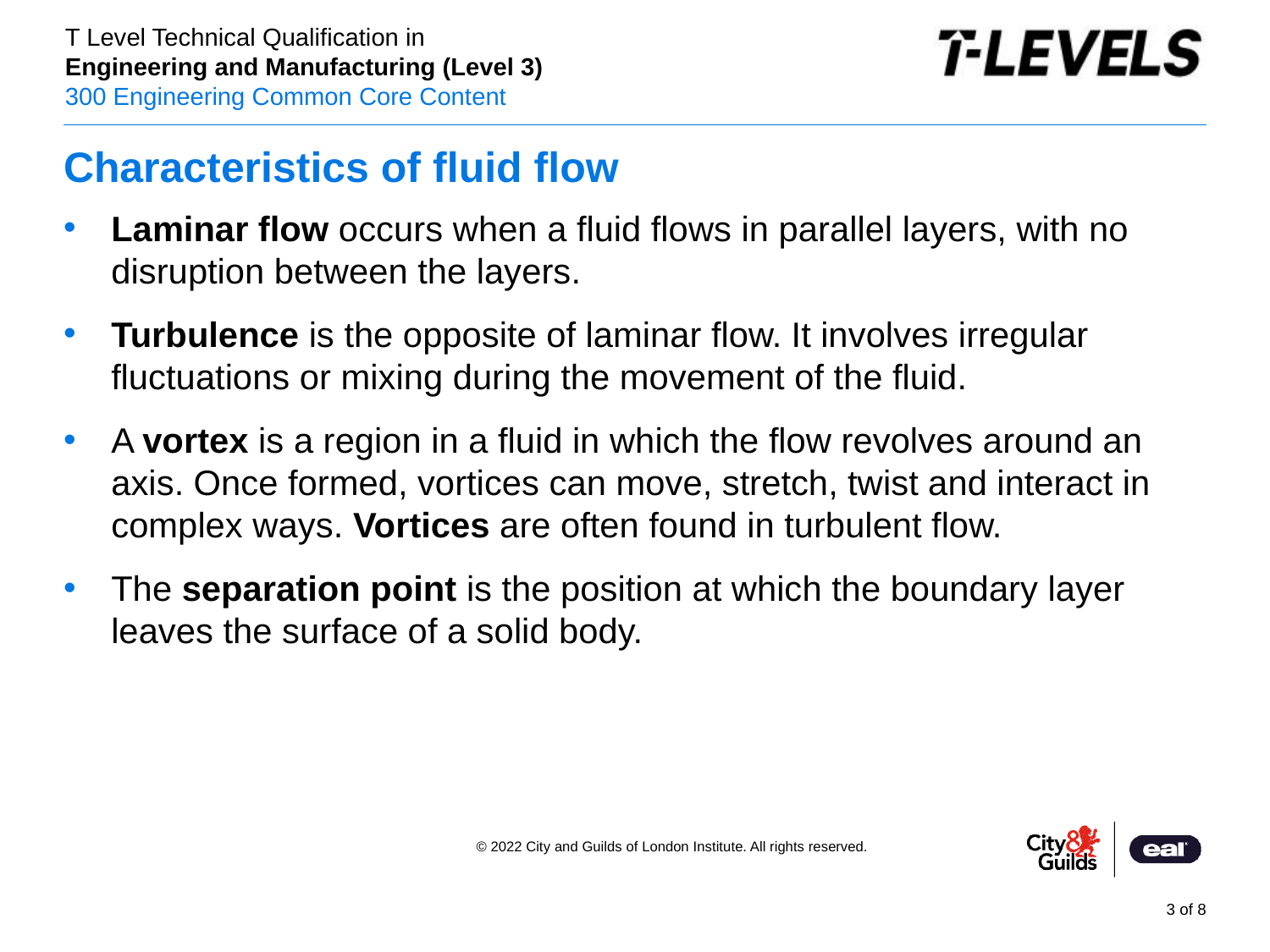

# Characteristics of fluid flow
Laminar flow occurs when a fluid flows in parallel layers, with no disruption between the layers.
Turbulence is the opposite of laminar flow. It involves irregular fluctuations or mixing during the movement of the fluid.
A vortex is a region in a fluid in which the flow revolves around an axis. Once formed, vortices can move, stretch, twist and interact in complex ways. Vortices are often found in turbulent flow.
The separation point is the position at which the boundary layer leaves the surface of a solid body.